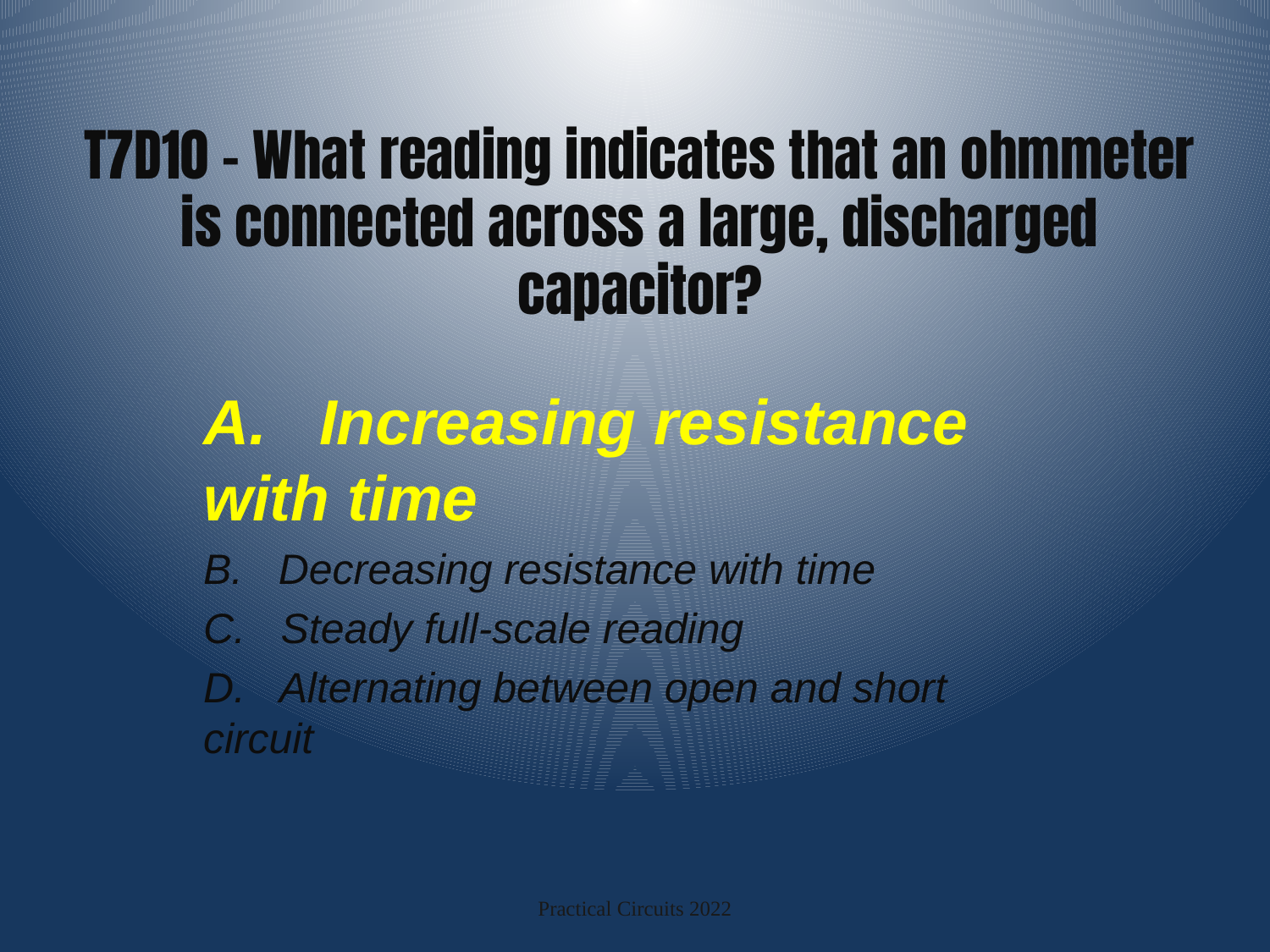

# T7D10 - What reading indicates that an ohmmeter is connected across a large, discharged capacitor?
A.   Increasing resistance with time
B.   Decreasing resistance with time
C.   Steady full-scale reading
D.   Alternating between open and short circuit
Practical Circuits 2022